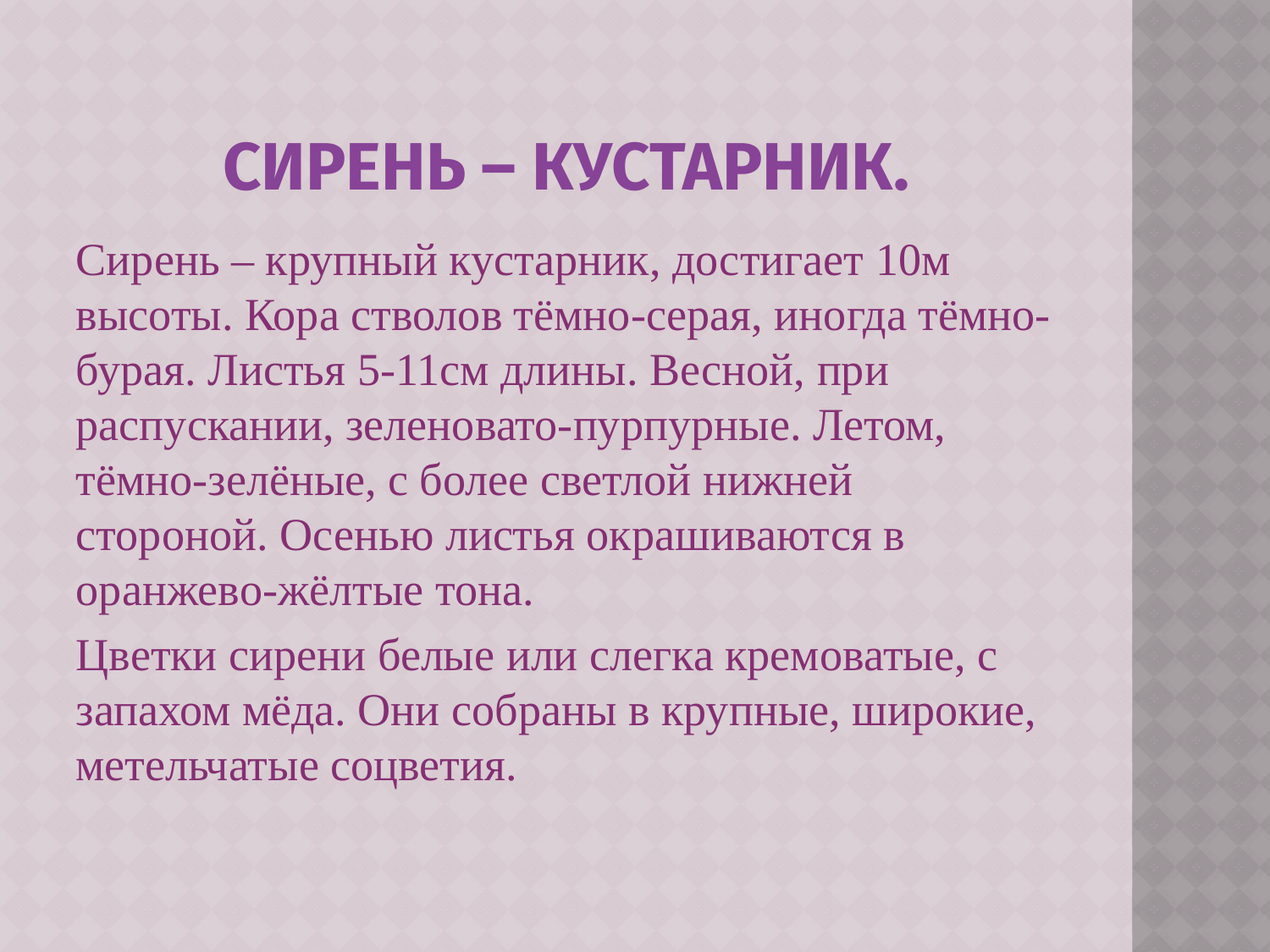

# Сирень – кустарник.
Сирень – крупный кустарник, достигает 10м высоты. Кора стволов тёмно-серая, иногда тёмно-бурая. Листья 5-11см длины. Весной, при распускании, зеленовато-пурпурные. Летом, тёмно-зелёные, с более светлой нижней стороной. Осенью листья окрашиваются в оранжево-жёлтые тона.
Цветки сирени белые или слегка кремоватые, с запахом мёда. Они собраны в крупные, широкие, метельчатые соцветия.